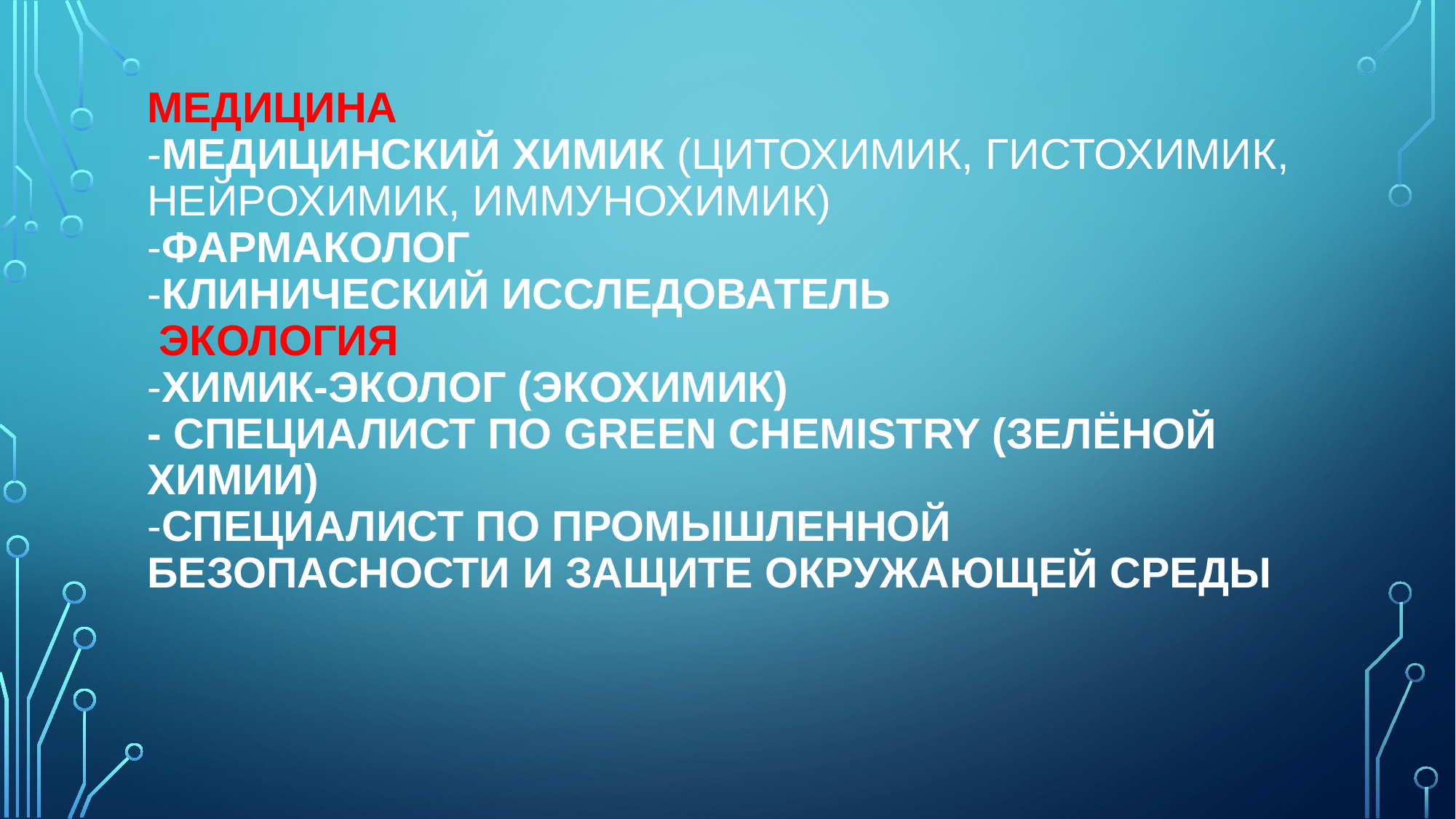

# Медицина -Медицинский химик (цитохимик, гистохимик, нейрохимик, иммунохимик) -Фармаколог  -Клинический исследователь  Экология -Химик-эколог (экохимик) - Специалист по Green Chemistry (зелёной химии)  -Специалист по промышленной безопасности и защите окружающей среды